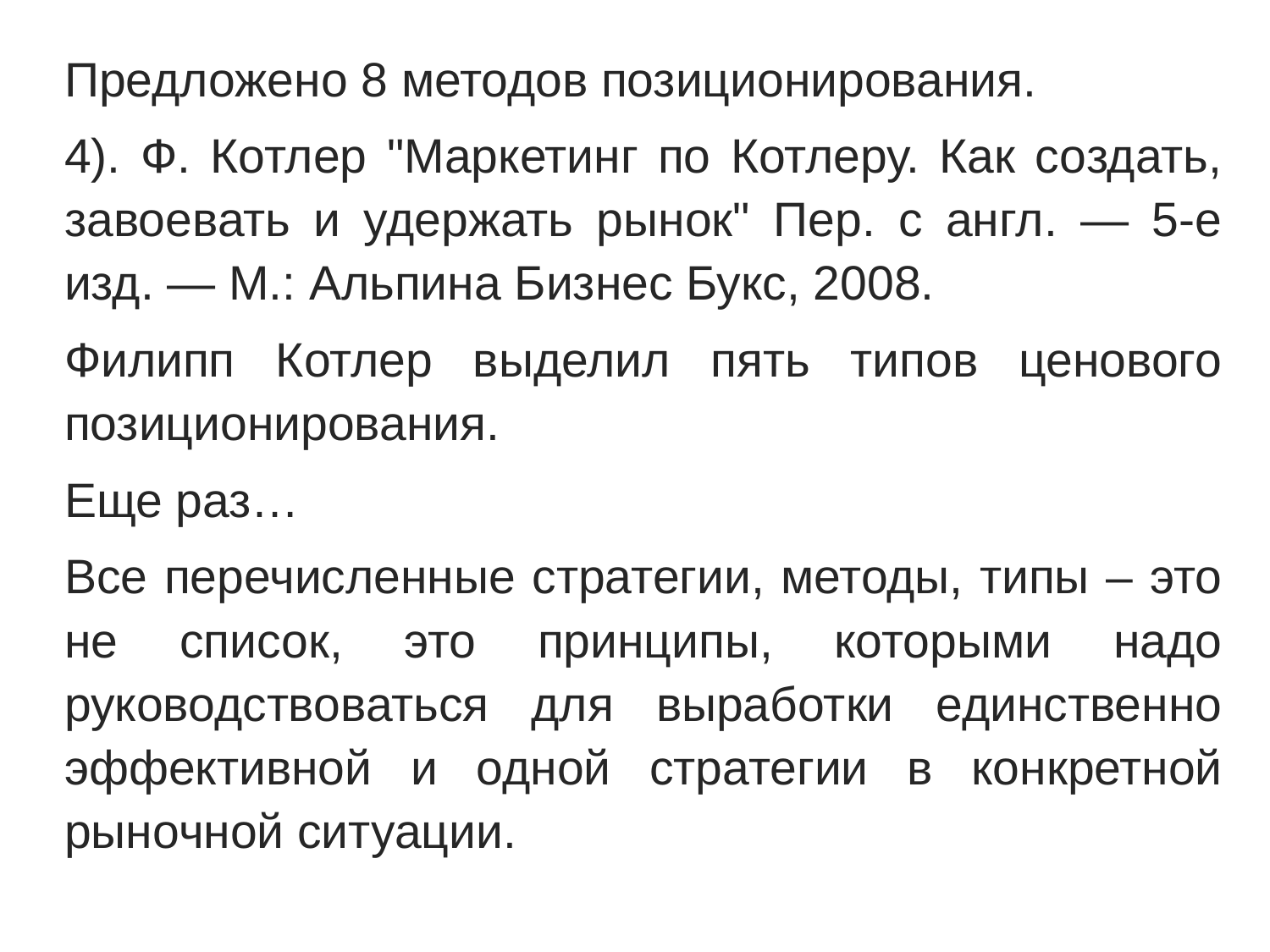

Предложено 8 методов позиционирования.
4). Ф. Котлер "Маркетинг по Котлеру. Как создать, завоевать и удержать рынок" Пер. с англ. — 5-е изд. — М.: Альпина Бизнес Букс, 2008.
Филипп Котлер выделил пять типов ценового позиционирования.
Еще раз…
Все перечисленные стратегии, методы, типы – это не список, это принципы, которыми надо руководствоваться для выработки единственно эффективной и одной стратегии в конкретной рыночной ситуации.